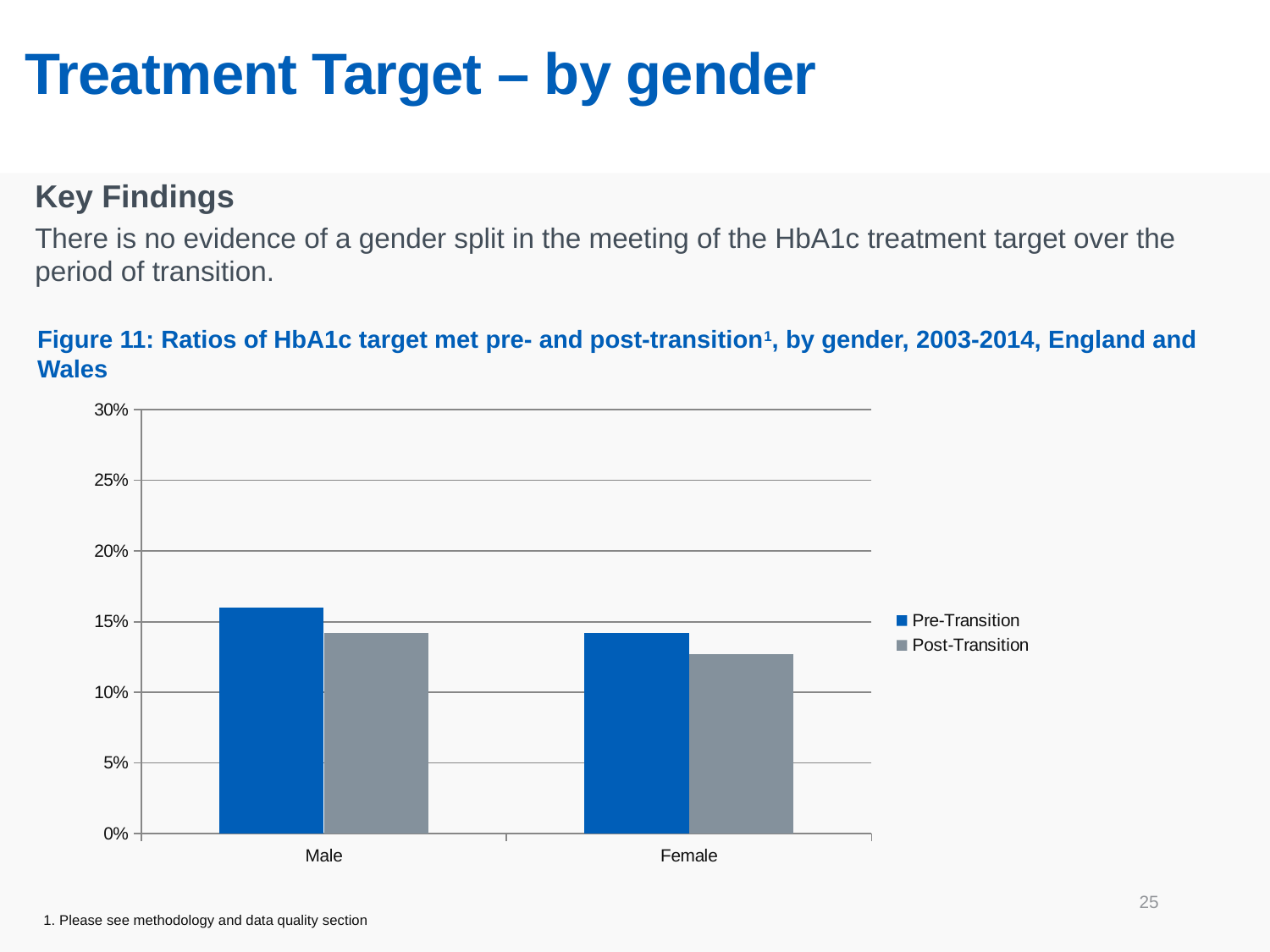

# Treatment Target – by gender
Key Findings
There is no evidence of a gender split in the meeting of the HbA1c treatment target over the period of transition.

Figure 11: Ratios of HbA1c target met pre- and post-transition1, by gender, 2003-2014, England and Wales

### Chart

| Category | Pre-Transition | Post-Transition |
|---|---|---|
| Male | 0.16028552887735237 | 0.14183266932270916 |
| Female | 0.14184717208182912 | 0.12701868989294138 |
25
1. Please see methodology and data quality section